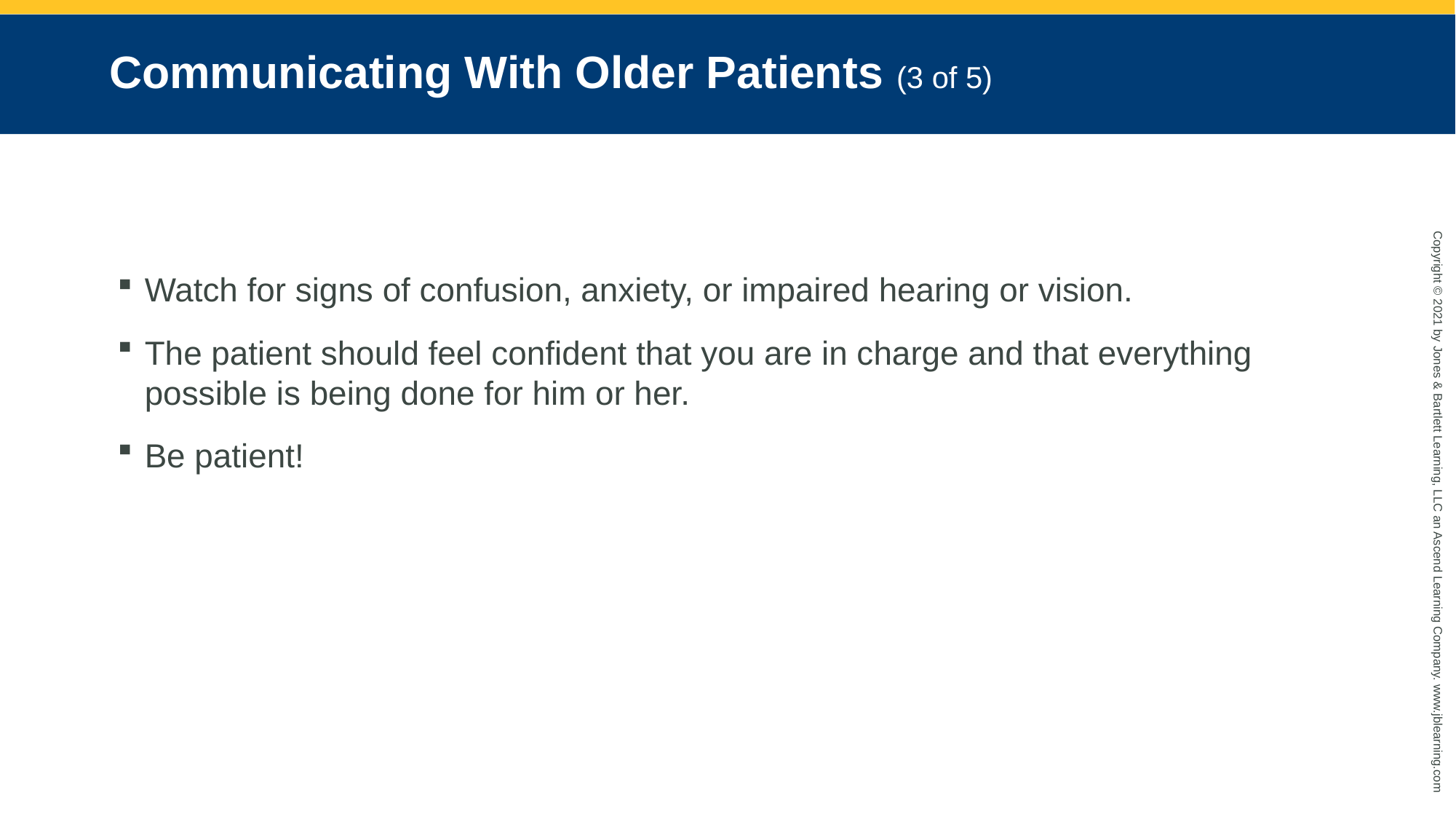

# Communicating With Older Patients (3 of 5)
Watch for signs of confusion, anxiety, or impaired hearing or vision.
The patient should feel confident that you are in charge and that everything possible is being done for him or her.
Be patient!